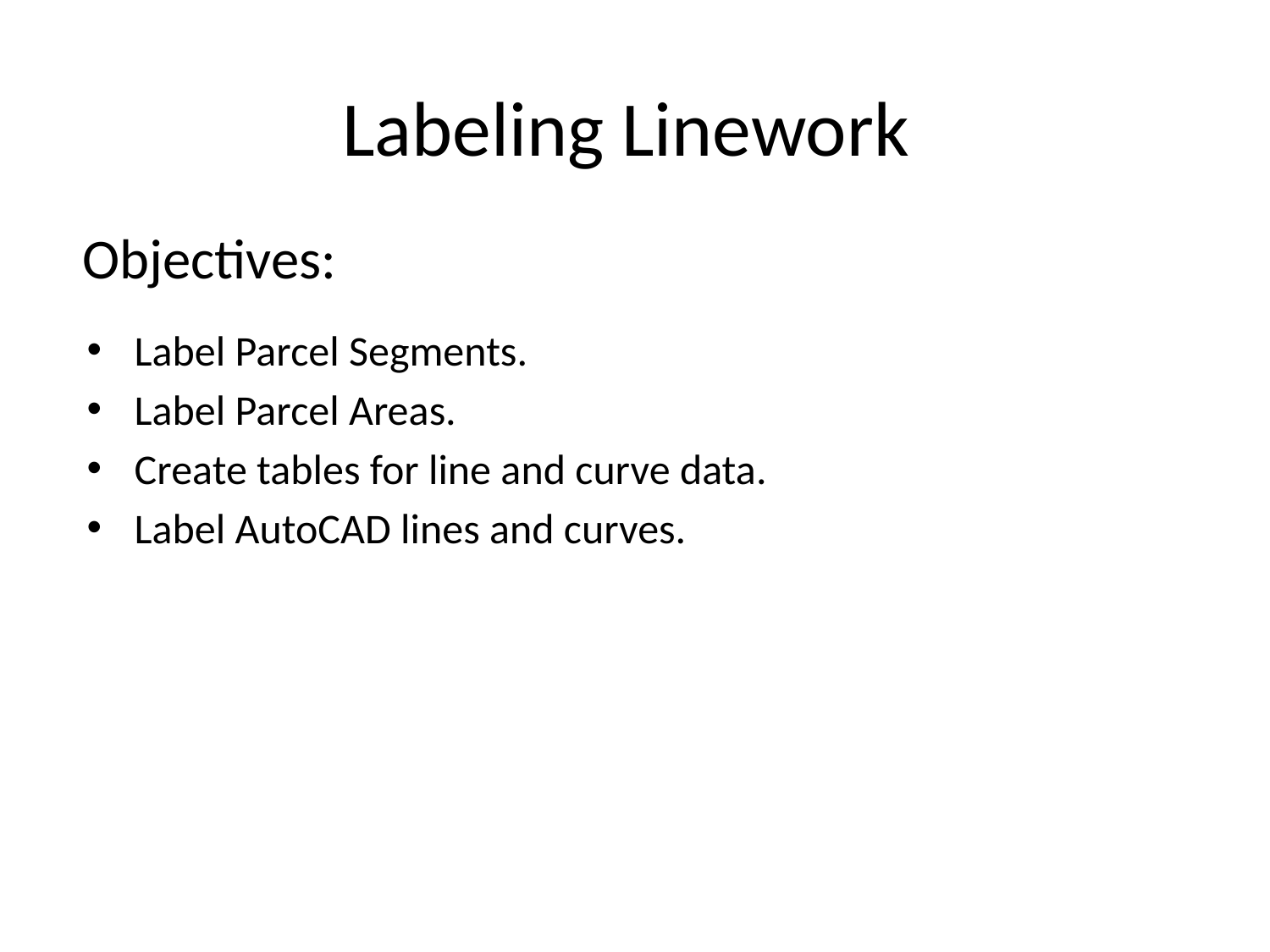

# Labeling Linework
Objectives:
Label Parcel Segments.
Label Parcel Areas.
Create tables for line and curve data.
Label AutoCAD lines and curves.